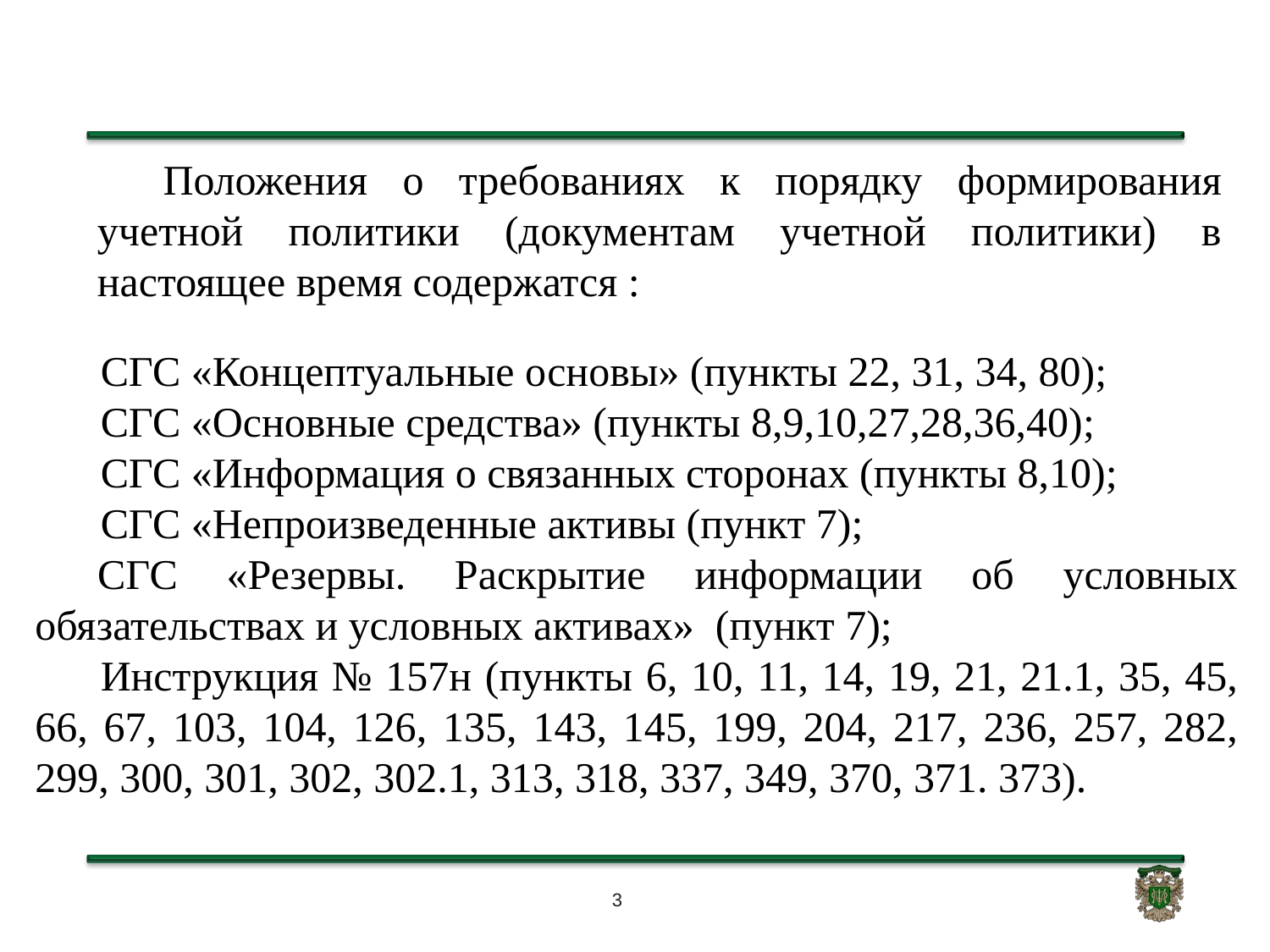

Положения о требованиях к порядку формирования учетной политики (документам учетной политики) в настоящее время содержатся :

СГС «Концептуальные основы» (пункты 22, 31, 34, 80);
СГС «Основные средства» (пункты 8,9,10,27,28,36,40);
СГС «Информация о связанных сторонах (пункты 8,10);
СГС «Непроизведенные активы (пункт 7);
СГС «Резервы. Раскрытие информации об условных обязательствах и условных активах»  (пункт 7);
Инструкция № 157н (пункты 6, 10, 11, 14, 19, 21, 21.1, 35, 45, 66, 67, 103, 104, 126, 135, 143, 145, 199, 204, 217, 236, 257, 282, 299, 300, 301, 302, 302.1, 313, 318, 337, 349, 370, 371. 373).

3